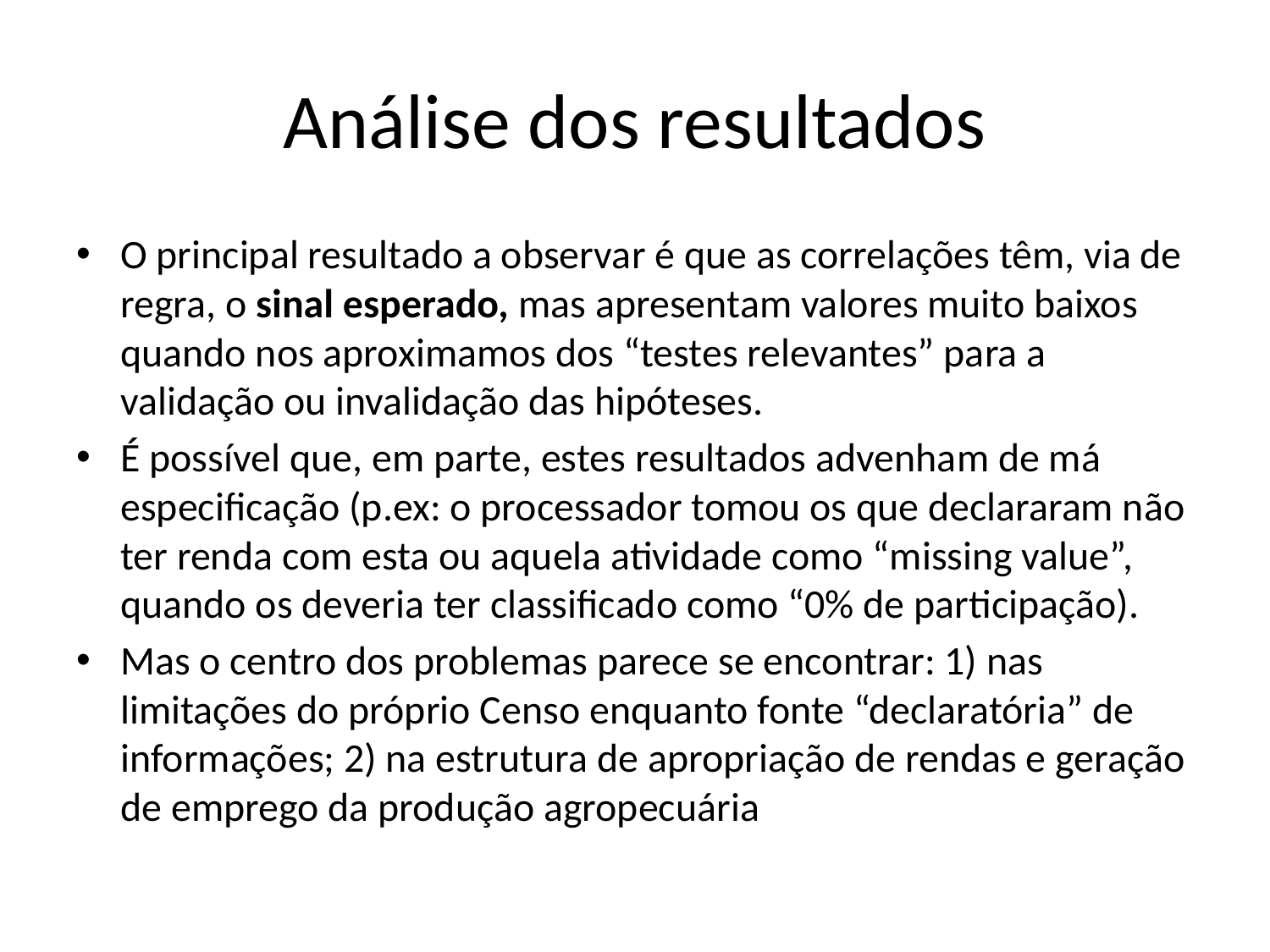

# Análise dos resultados
O principal resultado a observar é que as correlações têm, via de regra, o sinal esperado, mas apresentam valores muito baixos quando nos aproximamos dos “testes relevantes” para a validação ou invalidação das hipóteses.
É possível que, em parte, estes resultados advenham de má especificação (p.ex: o processador tomou os que declararam não ter renda com esta ou aquela atividade como “missing value”, quando os deveria ter classificado como “0% de participação).
Mas o centro dos problemas parece se encontrar: 1) nas limitações do próprio Censo enquanto fonte “declaratória” de informações; 2) na estrutura de apropriação de rendas e geração de emprego da produção agropecuária